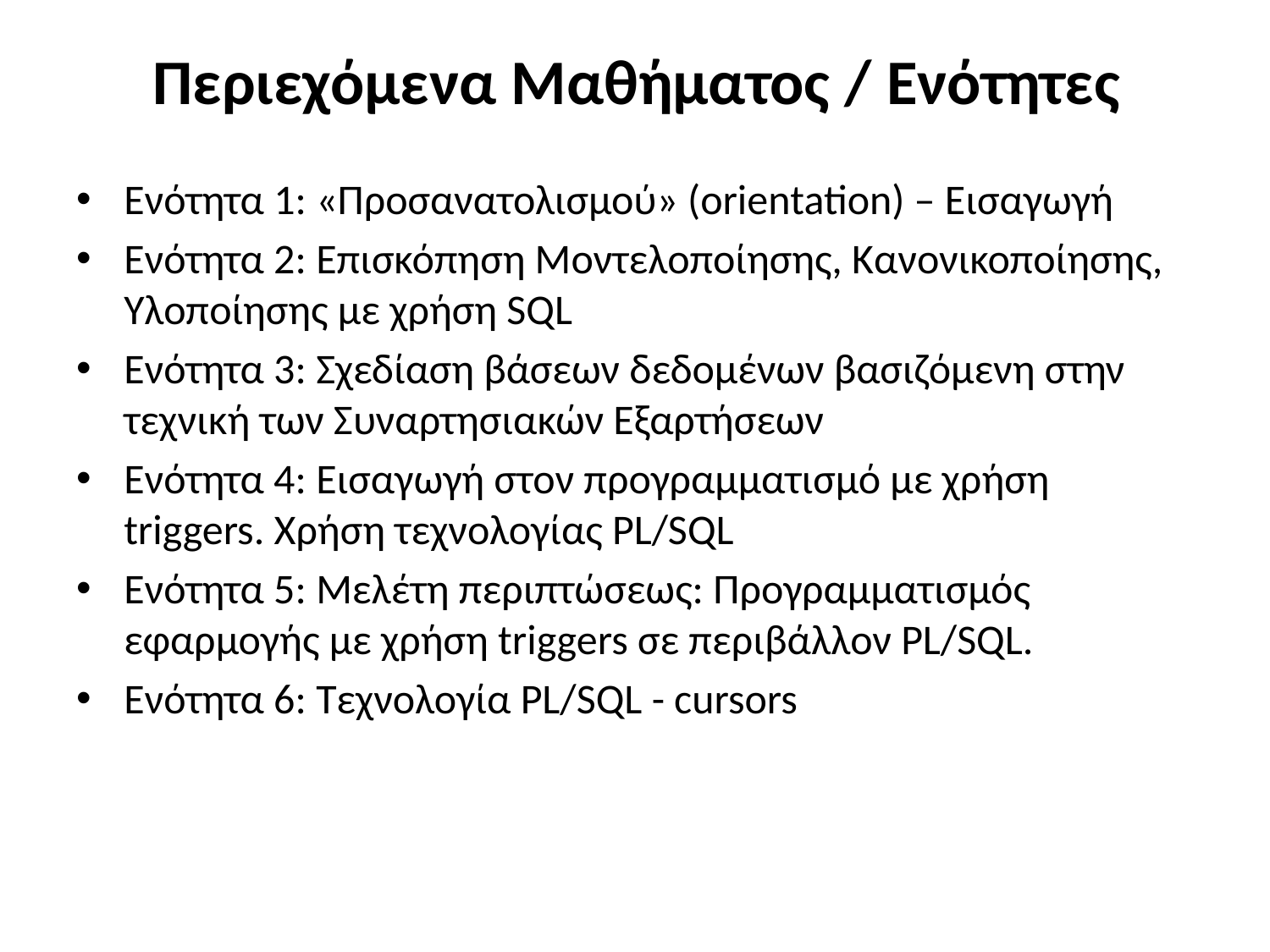

# Περιεχόμενα Μαθήματος / Ενότητες
Ενότητα 1: «Προσανατολισμού» (orientation) – Εισαγωγή
Ενότητα 2: Επισκόπηση Μοντελοποίησης, Κανονικοποίησης, Υλοποίησης με χρήση SQL
Ενότητα 3: Σχεδίαση βάσεων δεδομένων βασιζόμενη στην τεχνική των Συναρτησιακών Εξαρτήσεων
Ενότητα 4: Εισαγωγή στον προγραμματισμό με χρήση triggers. Χρήση τεχνολογίας PL/SQL
Ενότητα 5: Μελέτη περιπτώσεως: Προγραμματισμός εφαρμογής με χρήση triggers σε περιβάλλον PL/SQL.
Ενότητα 6: Τεχνολογία PL/SQL - cursors